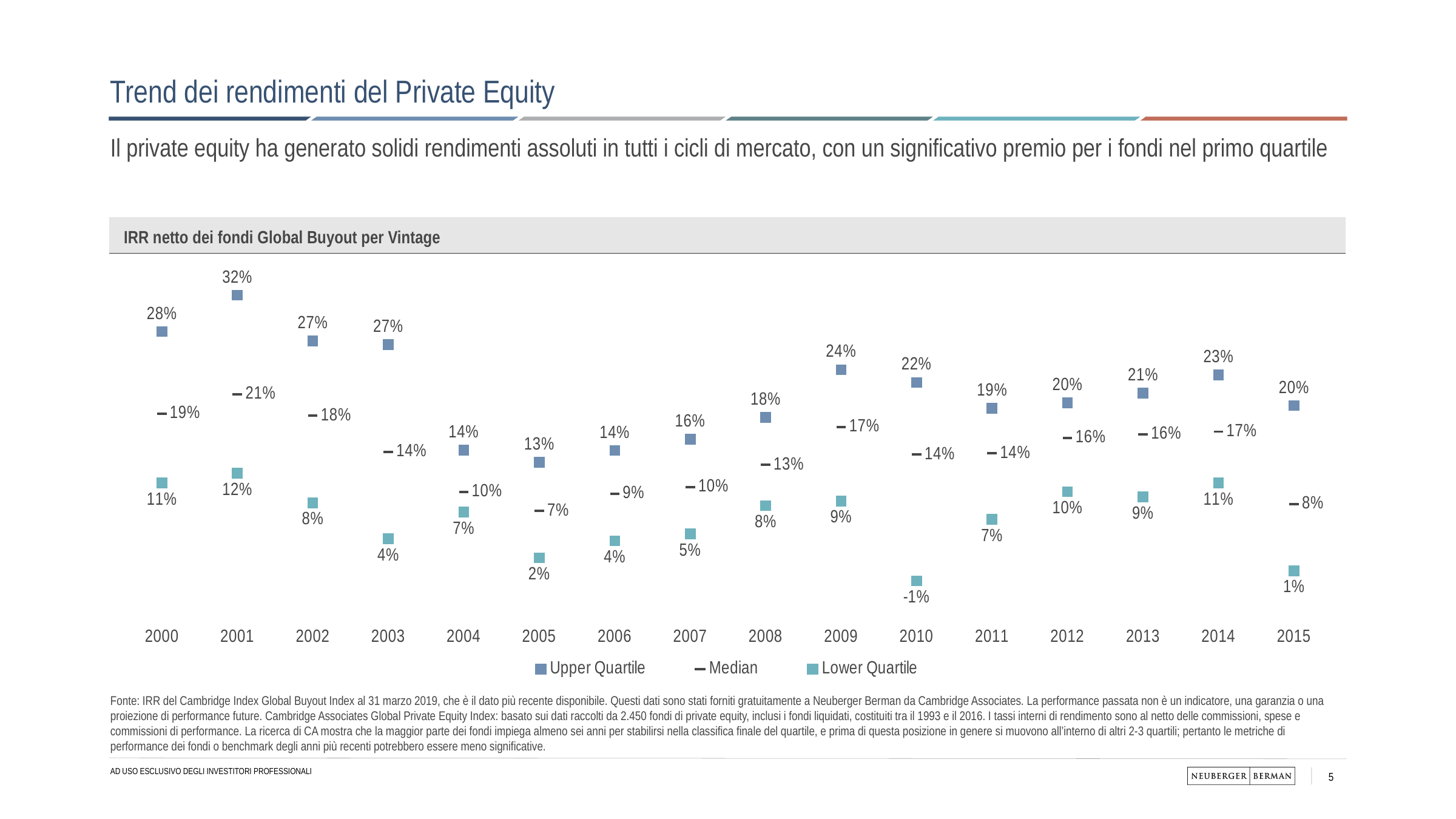

# Trend dei rendimenti del Private Equity
Il private equity ha generato solidi rendimenti assoluti in tutti i cicli di mercato, con un significativo premio per i fondi nel primo quartile
 IRR netto dei fondi Global Buyout per Vintage

### Chart

| Category | Upper Quartile | Median | Lower Quartile |
|---|---|---|---|
| 2000 | 0.2803828465 | 0.1863117071 | 0.1070410907 |
| 2001 | 0.3220430123 | 0.2083554696 | 0.1181218781 |
| 2002 | 0.2694643108 | 0.1839918052 | 0.0842207777 |
| 2003 | 0.2652767077 | 0.1424506765 | 0.0429036352 |
| 2004 | 0.1447495729 | 0.0965409847 | 0.0736235456 |
| 2005 | 0.1305990013 | 0.0748528106 | 0.0212855337 |
| 2006 | 0.1442226493 | 0.0945007555 | 0.0406537977 |
| 2007 | 0.1571337174 | 0.1021926965 | 0.0484866004 |
| 2008 | 0.1822950016 | 0.1276418917 | 0.0809383526 |
| 2009 | 0.2366846567 | 0.1711013165 | 0.0863202125 |
| 2010 | 0.2220025832 | 0.1394175305 | -0.0051638152 |
| 2011 | 0.1924108096 | 0.140987111 | 0.0651854658 |
| 2012 | 0.1989072678 | 0.158397515 | 0.0970329486 |
| 2013 | 0.2096792173 | 0.1627572022 | 0.091028844 |
| 2014 | 0.230692241 | 0.1657788857 | 0.1069933593 |
| 2015 | 0.1956196601 | 0.0827039116 | 0.0064841488 |
Fonte: IRR del Cambridge Index Global Buyout Index al 31 marzo 2019, che è il dato più recente disponibile. Questi dati sono stati forniti gratuitamente a Neuberger Berman da Cambridge Associates. La performance passata non è un indicatore, una garanzia o una proiezione di performance future. Cambridge Associates Global Private Equity Index: basato sui dati raccolti da 2.450 fondi di private equity, inclusi i fondi liquidati, costituiti tra il 1993 e il 2016. I tassi interni di rendimento sono al netto delle commissioni, spese e commissioni di performance. La ricerca di CA mostra che la maggior parte dei fondi impiega almeno sei anni per stabilirsi nella classifica finale del quartile, e prima di questa posizione in genere si muovono all’interno di altri 2-3 quartili; pertanto le metriche di performance dei fondi o benchmark degli anni più recenti potrebbero essere meno significative.